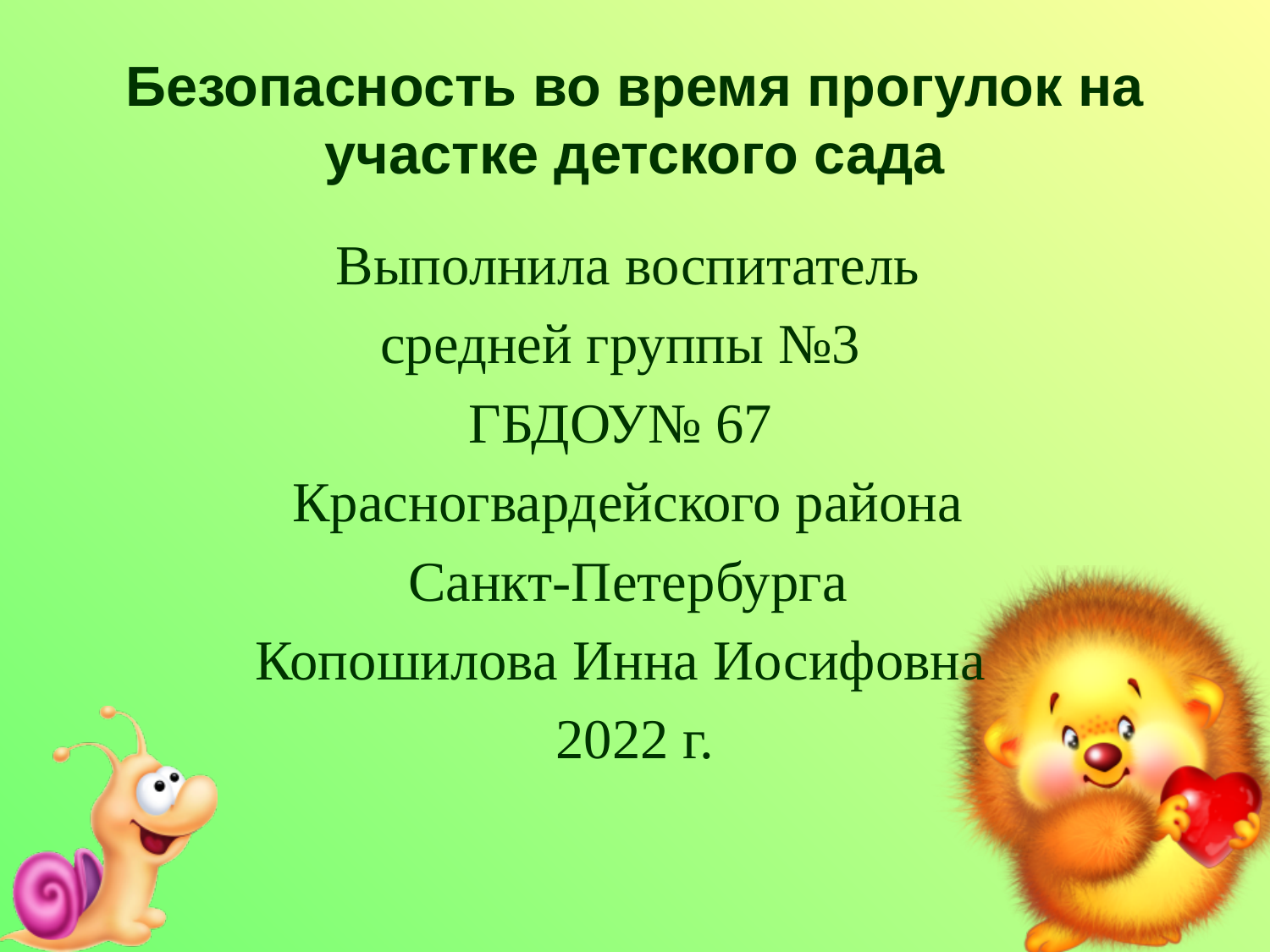

# Безопасность во время прогулок на участке детского сада
Выполнила воспитатель
средней группы №3
ГБДОУ№ 67
Красногвардейского района
Санкт-Петербурга
Копошилова Инна Иосифовна
2022 г.